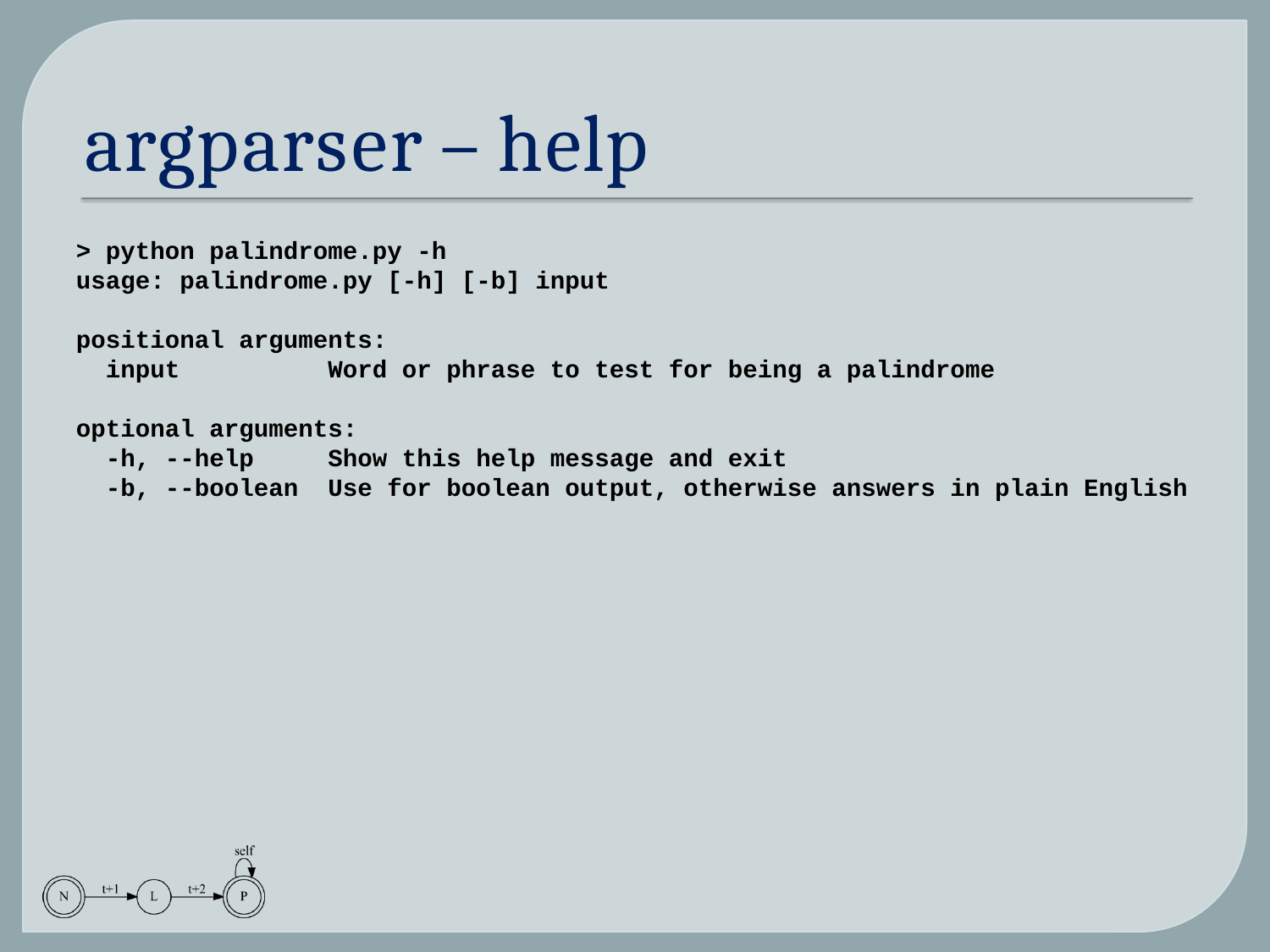

# argparser – help
> python palindrome.py -h
usage: palindrome.py [-h] [-b] input

positional arguments:
  input          Word or phrase to test for being a palindrome

optional arguments:
  -h, --help     Show this help message and exit
  -b, --boolean  Use for boolean output, otherwise answers in plain English